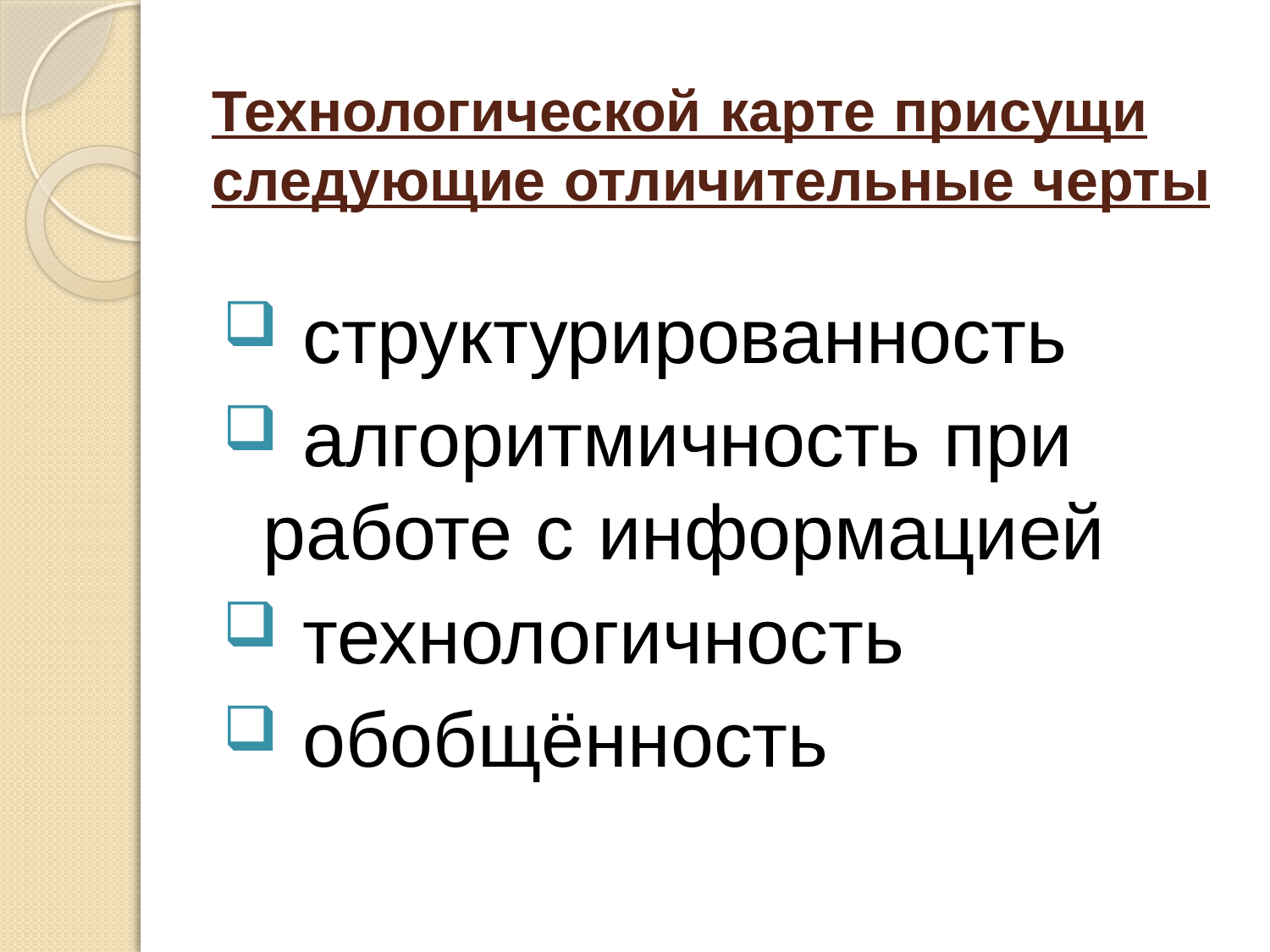

# Технологической карте присущи следующие отличительные черты

 структурированность
 алгоритмичность при работе с информацией
 технологичность
 обобщённость